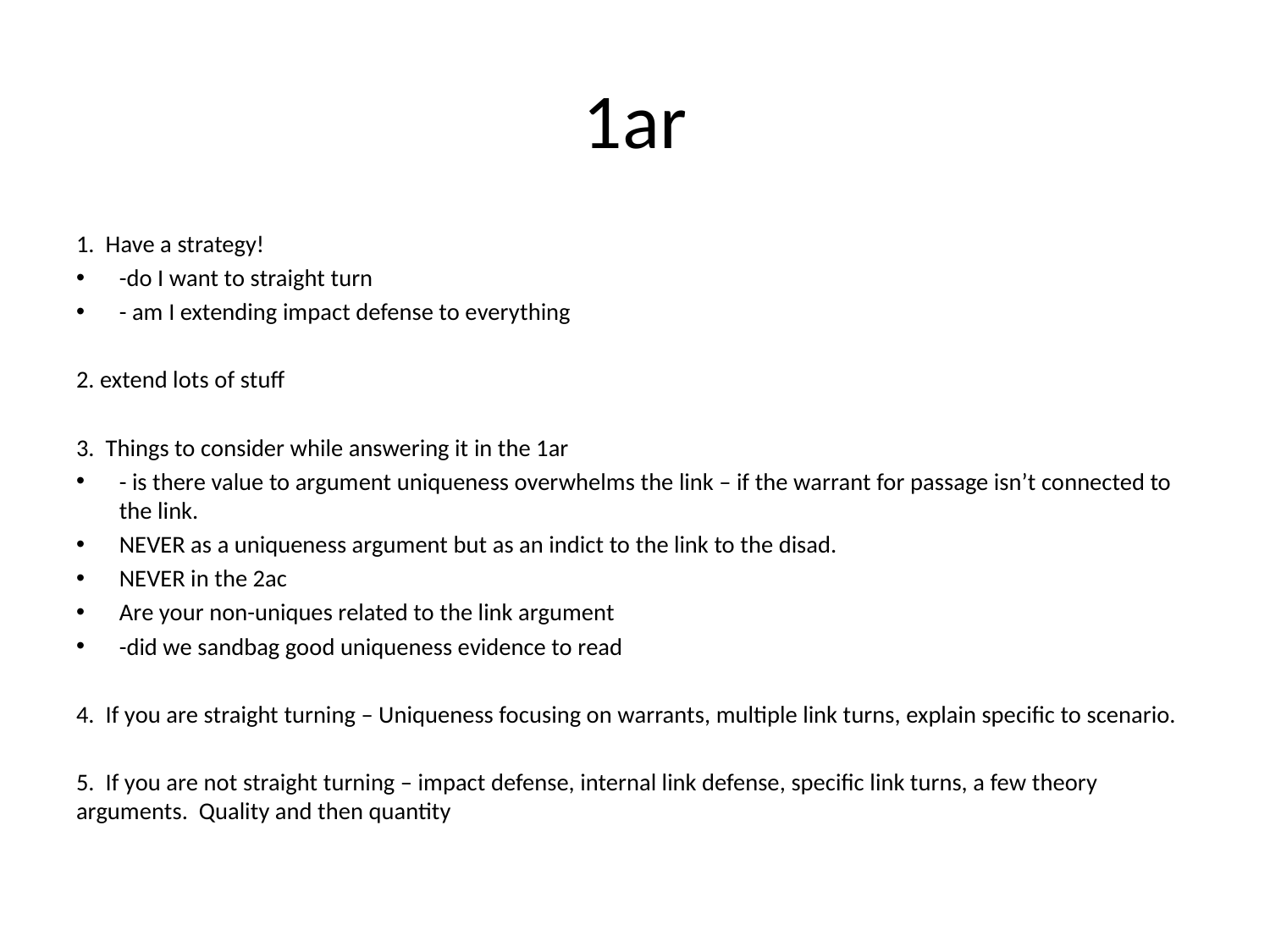

# 1ar
1.  Have a strategy!
-do I want to straight turn
- am I extending impact defense to everything

2. extend lots of stuff

3.  Things to consider while answering it in the 1ar
- is there value to argument uniqueness overwhelms the link – if the warrant for passage isn’t connected to the link.
NEVER as a uniqueness argument but as an indict to the link to the disad.
NEVER in the 2ac
Are your non-uniques related to the link argument
-did we sandbag good uniqueness evidence to read

4.  If you are straight turning – Uniqueness focusing on warrants, multiple link turns, explain specific to scenario.

5.  If you are not straight turning – impact defense, internal link defense, specific link turns, a few theory arguments.  Quality and then quantity